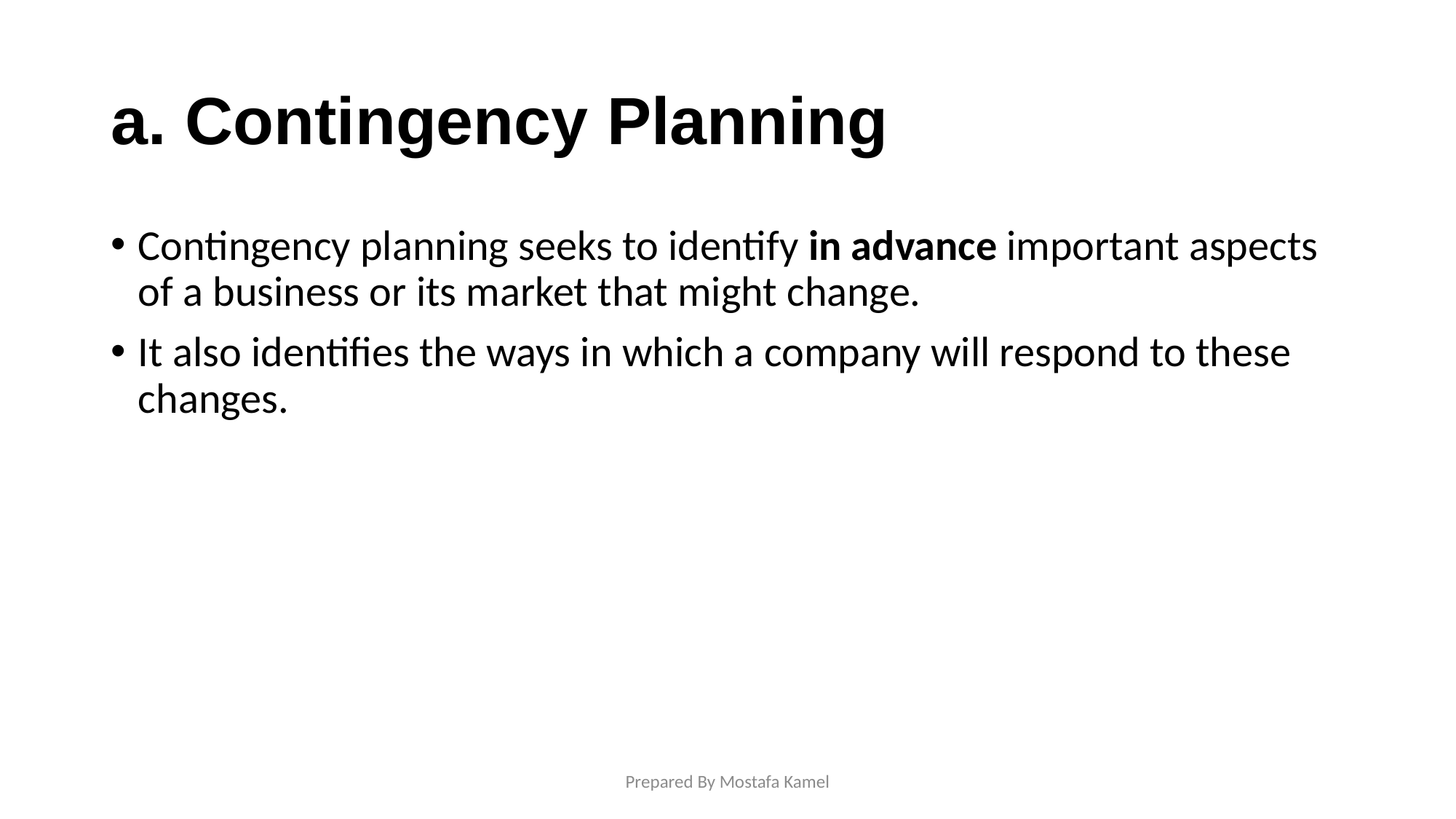

# a. Contingency Planning
Contingency planning seeks to identify in advance important aspects of a business or its market that might change.
It also identifies the ways in which a company will respond to these changes.
Prepared By Mostafa Kamel